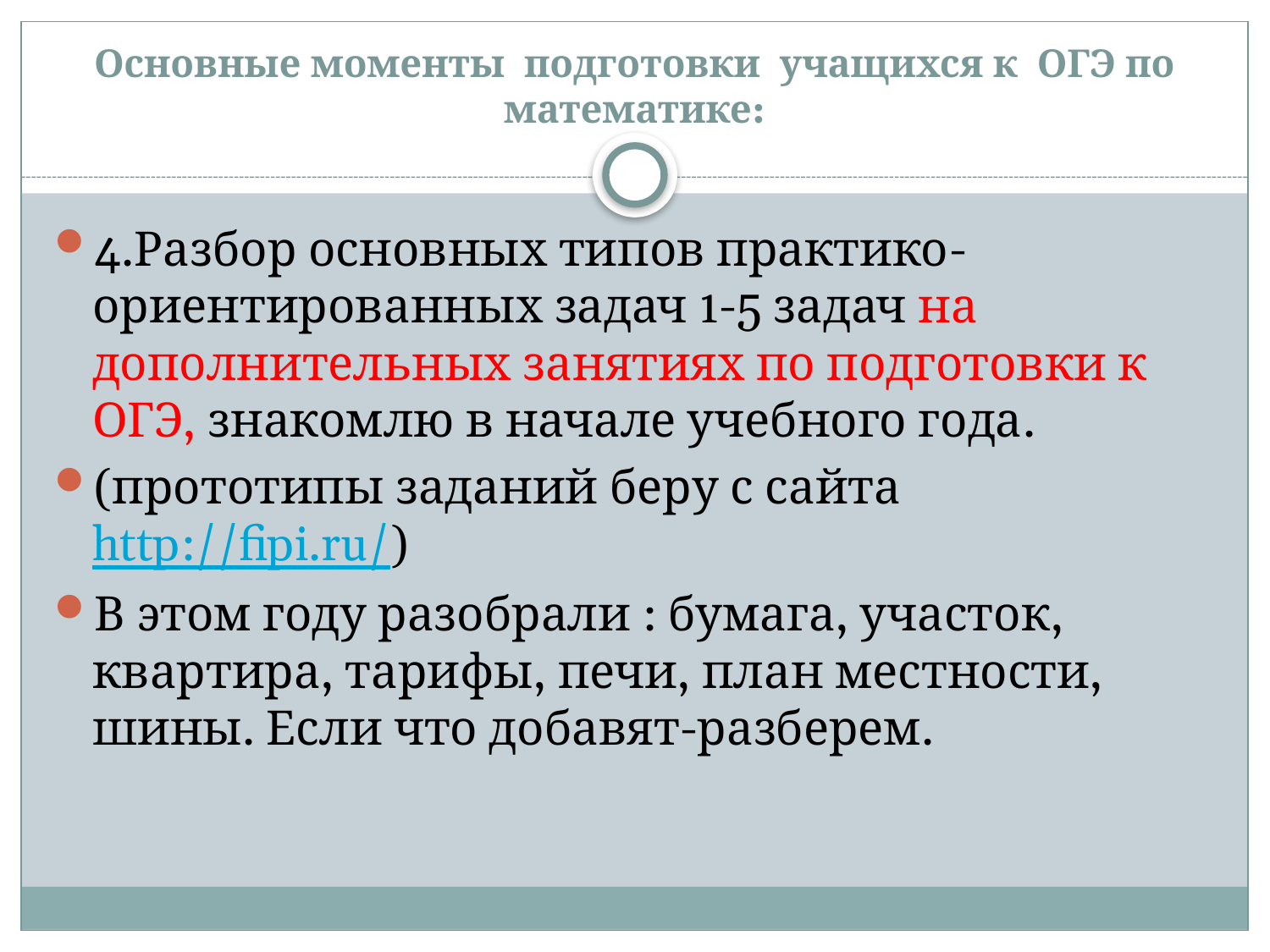

# Основные моменты  подготовки  учащихся к  ОГЭ по математике:
4.Разбор основных типов практико-ориентированных задач 1-5 задач на дополнительных занятиях по подготовки к ОГЭ, знакомлю в начале учебного года.
(прототипы заданий беру с сайта http://fipi.ru/)
В этом году разобрали : бумага, участок, квартира, тарифы, печи, план местности, шины. Если что добавят-разберем.